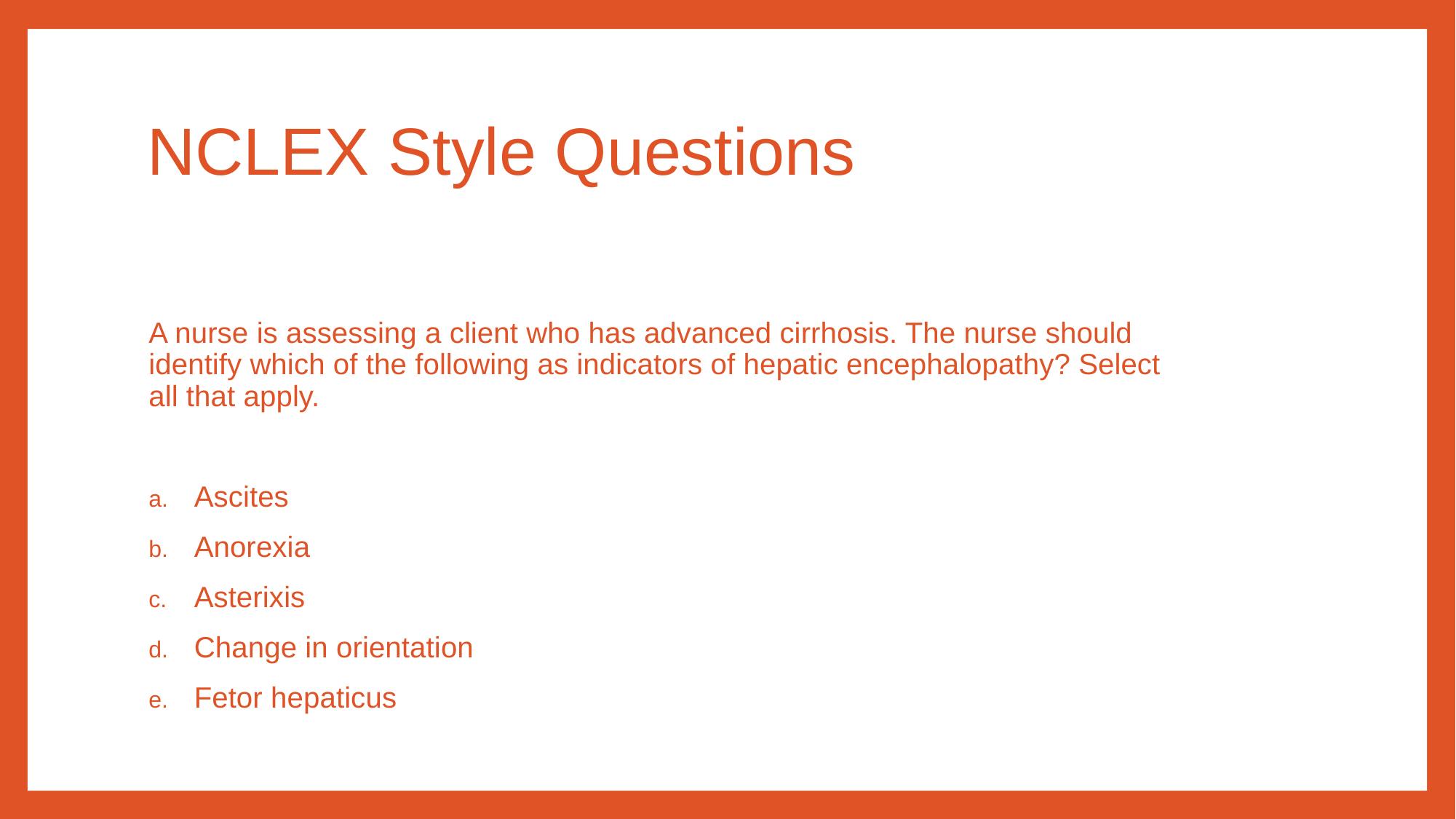

# NCLEX Style Questions
A nurse is assessing a client who has advanced cirrhosis. The nurse should identify which of the following as indicators of hepatic encephalopathy? Select all that apply.

Ascites
Anorexia
Asterixis
Change in orientation
Fetor hepaticus